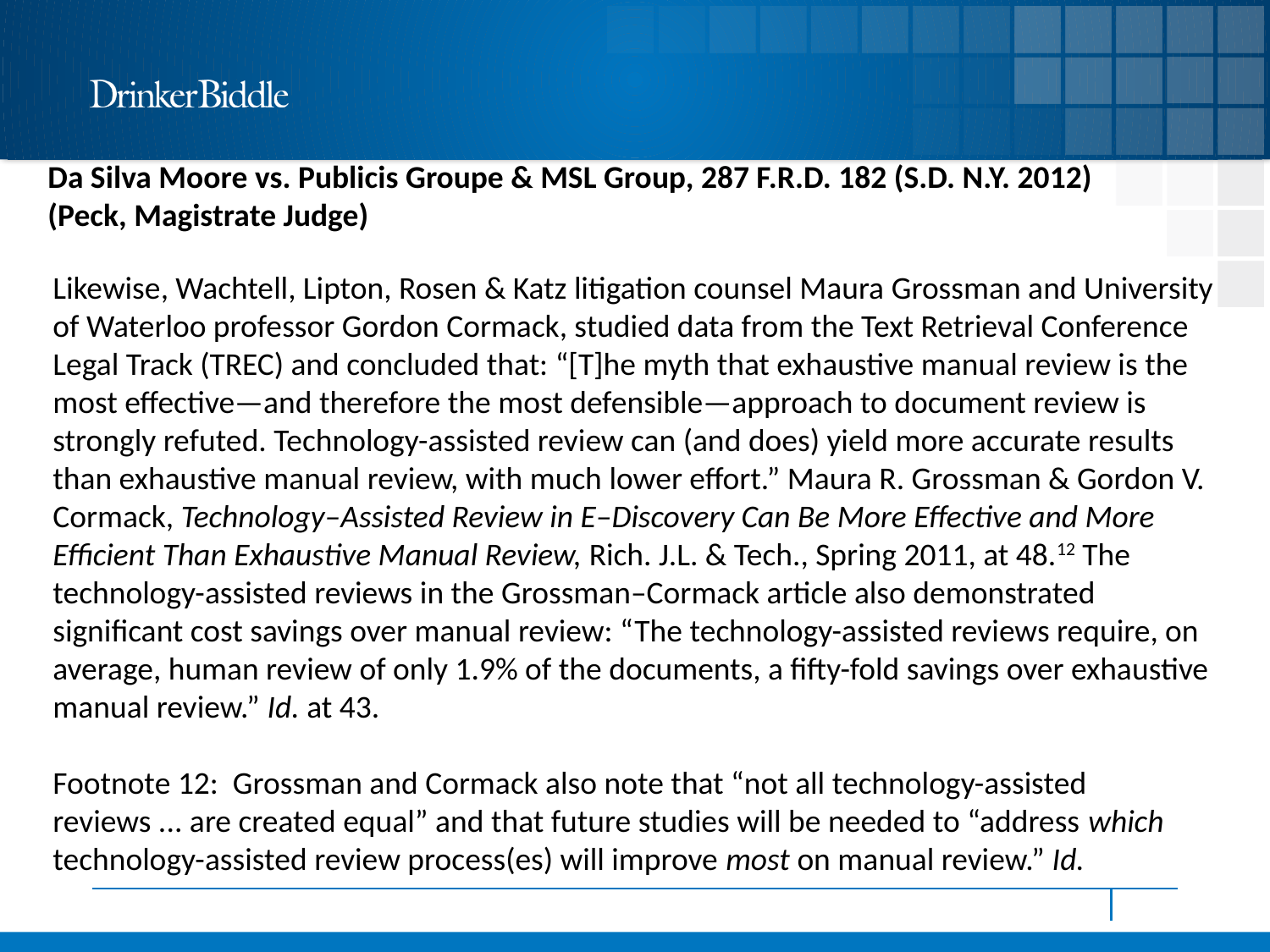

Da Silva Moore vs. Publicis Groupe & MSL Group, 287 F.R.D. 182 (S.D. N.Y. 2012)
(Peck, Magistrate Judge)
Likewise, Wachtell, Lipton, Rosen & Katz litigation counsel Maura Grossman and University of Waterloo professor Gordon Cormack, studied data from the Text Retrieval Conference Legal Track (TREC) and concluded that: “[T]he myth that exhaustive manual review is the most effective—and therefore the most defensible—approach to document review is strongly refuted. Technology-assisted review can (and does) yield more accurate results than exhaustive manual review, with much lower effort.” Maura R. Grossman & Gordon V. Cormack, Technology–Assisted Review in E–Discovery Can Be More Effective and More Efficient Than Exhaustive Manual Review, Rich. J.L. & Tech., Spring 2011, at 48.12 The technology-assisted reviews in the Grossman–Cormack article also demonstrated significant cost savings over manual review: “The technology-assisted reviews require, on average, human review of only 1.9% of the documents, a fifty-fold savings over exhaustive manual review.” Id. at 43.

Footnote 12:  Grossman and Cormack also note that “not all technology-assisted reviews ... are created equal” and that future studies will be needed to “address which technology-assisted review process(es) will improve most on manual review.” Id.